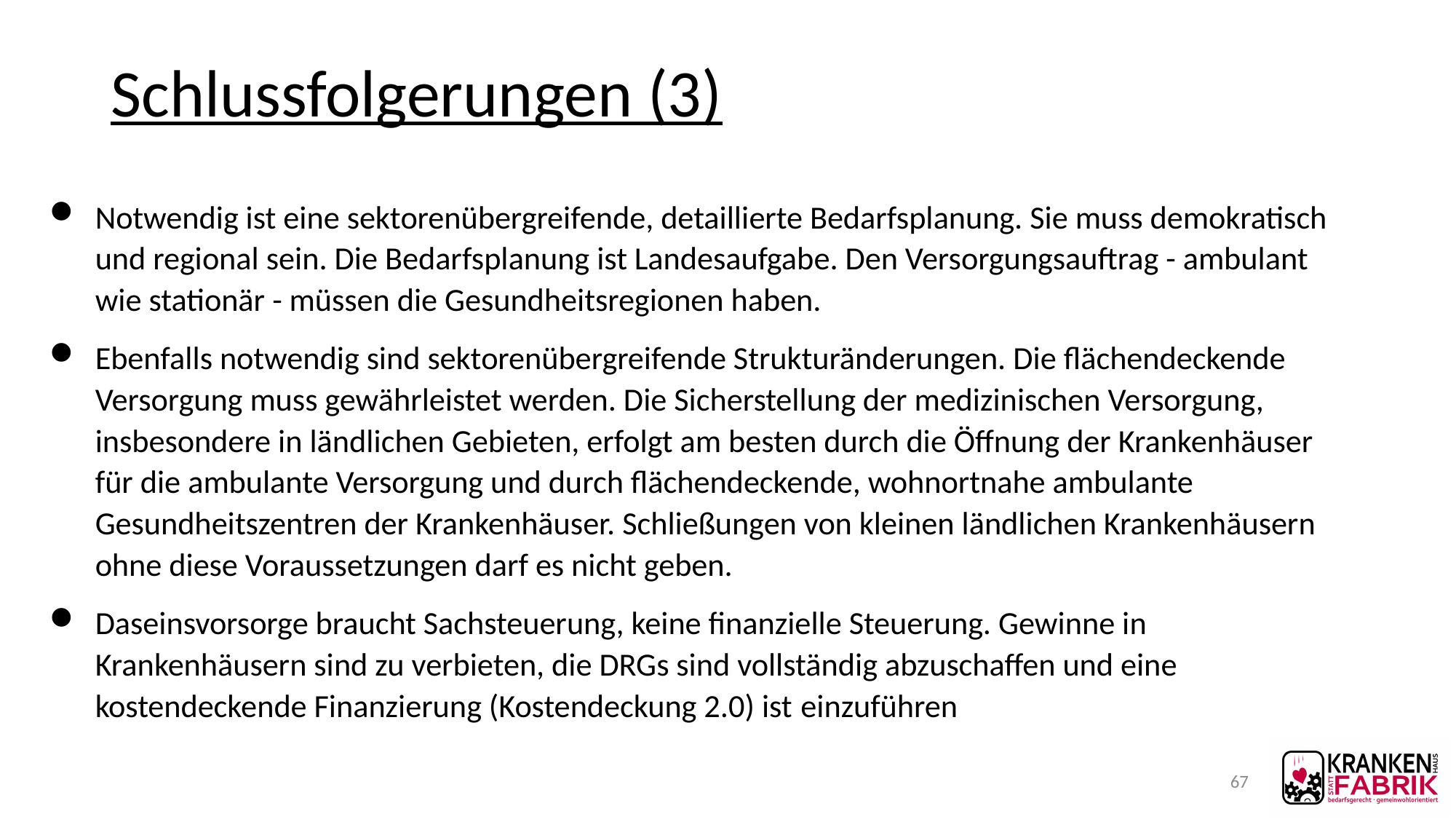

# Schlussfolgerungen (3)
Notwendig ist eine sektorenübergreifende, detaillierte Bedarfsplanung. Sie muss demokratisch und regional sein. Die Bedarfsplanung ist Landesaufgabe. Den Versorgungsauftrag - ambulant wie stationär - müssen die Gesundheitsregionen haben.
Ebenfalls notwendig sind sektorenübergreifende Strukturänderungen. Die flächendeckende Versorgung muss gewährleistet werden. Die Sicherstellung der medizinischen Versorgung, insbesondere in ländlichen Gebieten, erfolgt am besten durch die Öffnung der Krankenhäuser für die ambulante Versorgung und durch flächendeckende, wohnortnahe ambulante Gesundheitszentren der Krankenhäuser. Schließungen von kleinen ländlichen Krankenhäusern ohne diese Voraussetzungen darf es nicht geben.
Daseinsvorsorge braucht Sachsteuerung, keine finanzielle Steuerung. Gewinne in Krankenhäusern sind zu verbieten, die DRGs sind vollständig abzuschaffen und eine kostendeckende Finanzierung (Kostendeckung 2.0) ist einzuführen

67